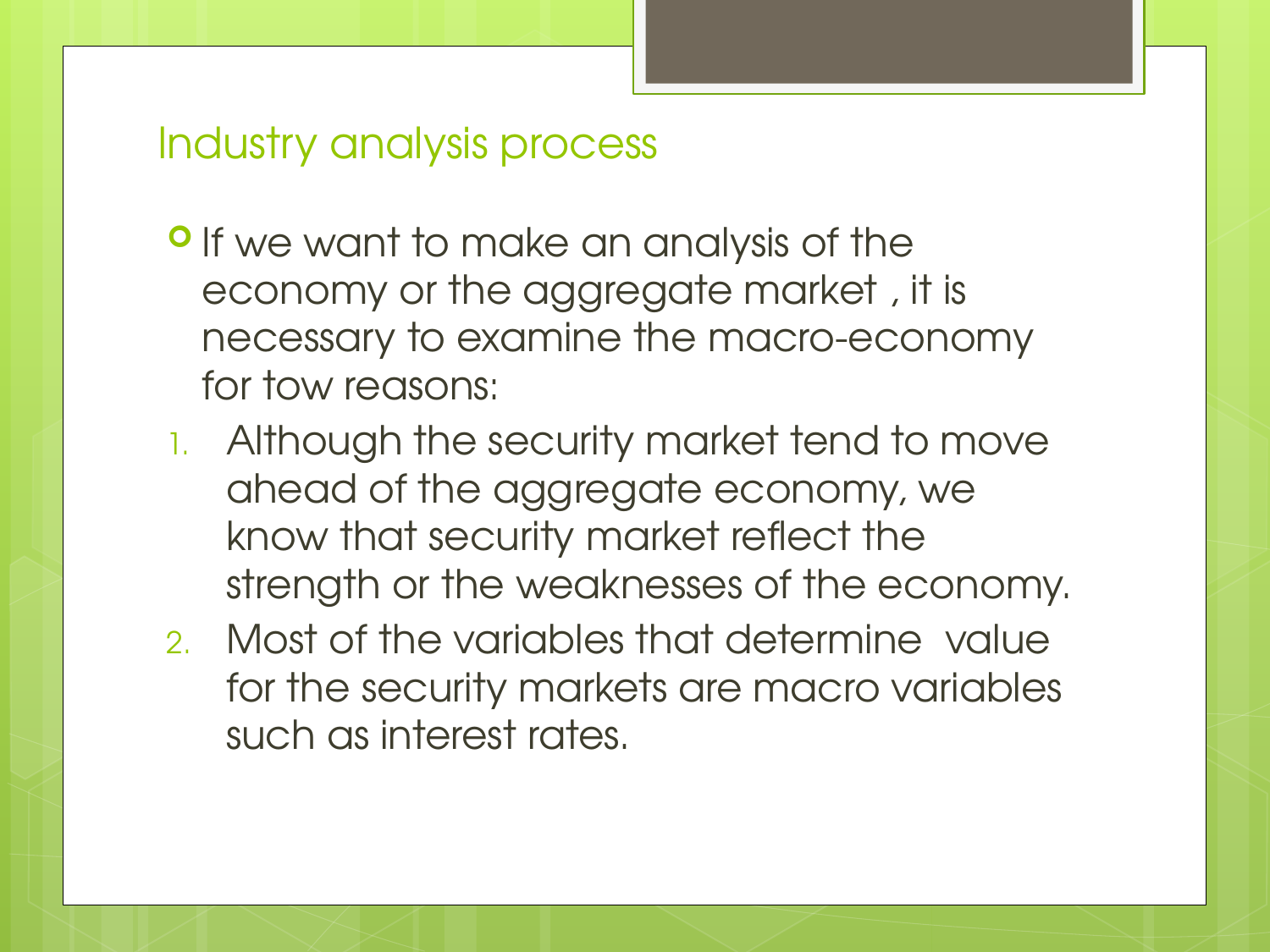

# Industry analysis process
If we want to make an analysis of the economy or the aggregate market , it is necessary to examine the macro-economy for tow reasons:
Although the security market tend to move ahead of the aggregate economy, we know that security market reflect the strength or the weaknesses of the economy.
Most of the variables that determine  value for the security markets are macro variables such as interest rates.